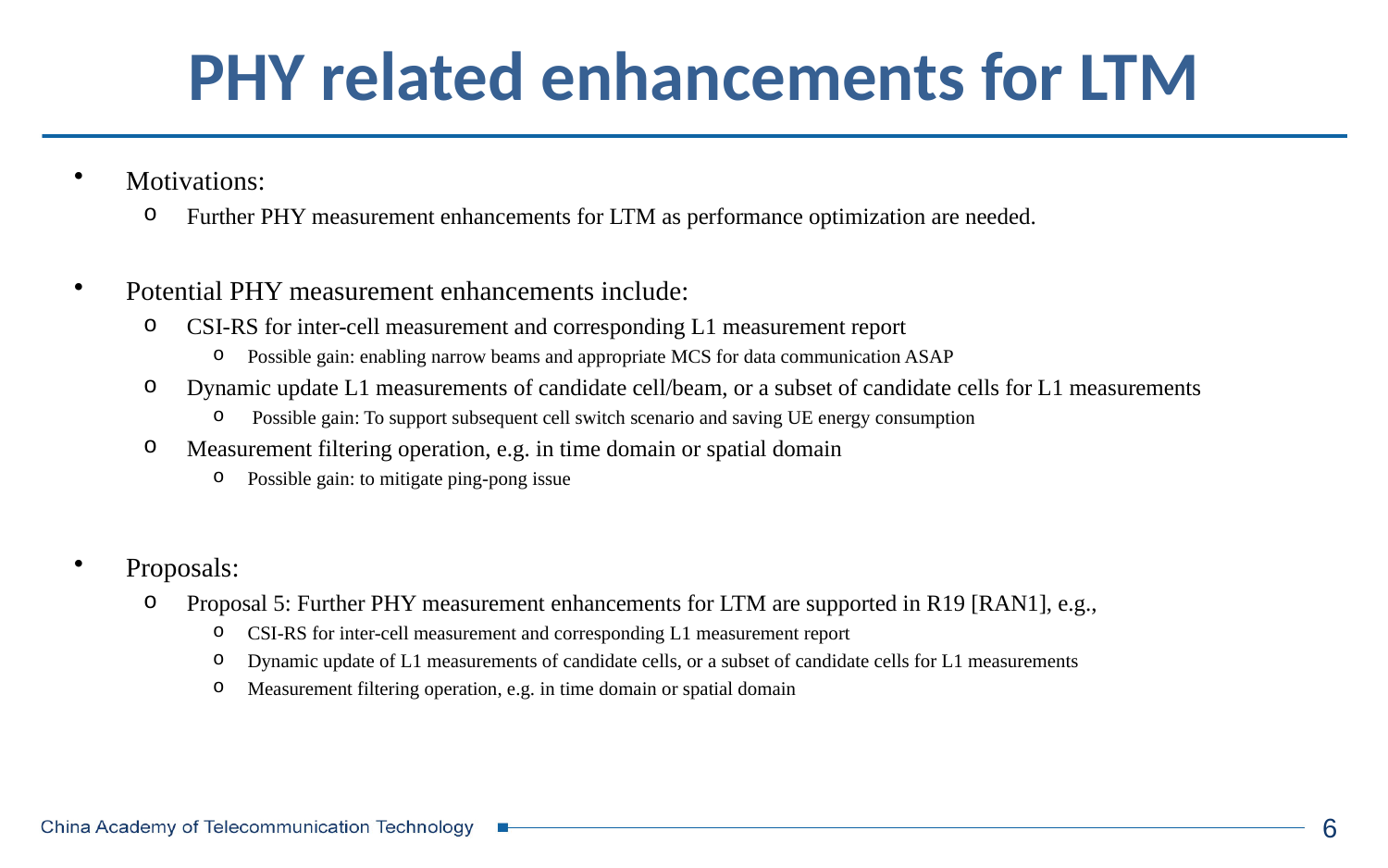

# PHY related enhancements for LTM
Motivations:
Further PHY measurement enhancements for LTM as performance optimization are needed.

Potential PHY measurement enhancements include:
CSI-RS for inter-cell measurement and corresponding L1 measurement report
Possible gain: enabling narrow beams and appropriate MCS for data communication ASAP
Dynamic update L1 measurements of candidate cell/beam, or a subset of candidate cells for L1 measurements
 Possible gain: To support subsequent cell switch scenario and saving UE energy consumption
Measurement filtering operation, e.g. in time domain or spatial domain
Possible gain: to mitigate ping-pong issue

Proposals:
Proposal 5: Further PHY measurement enhancements for LTM are supported in R19 [RAN1], e.g.,
CSI-RS for inter-cell measurement and corresponding L1 measurement report
Dynamic update of L1 measurements of candidate cells, or a subset of candidate cells for L1 measurements
Measurement filtering operation, e.g. in time domain or spatial domain

6